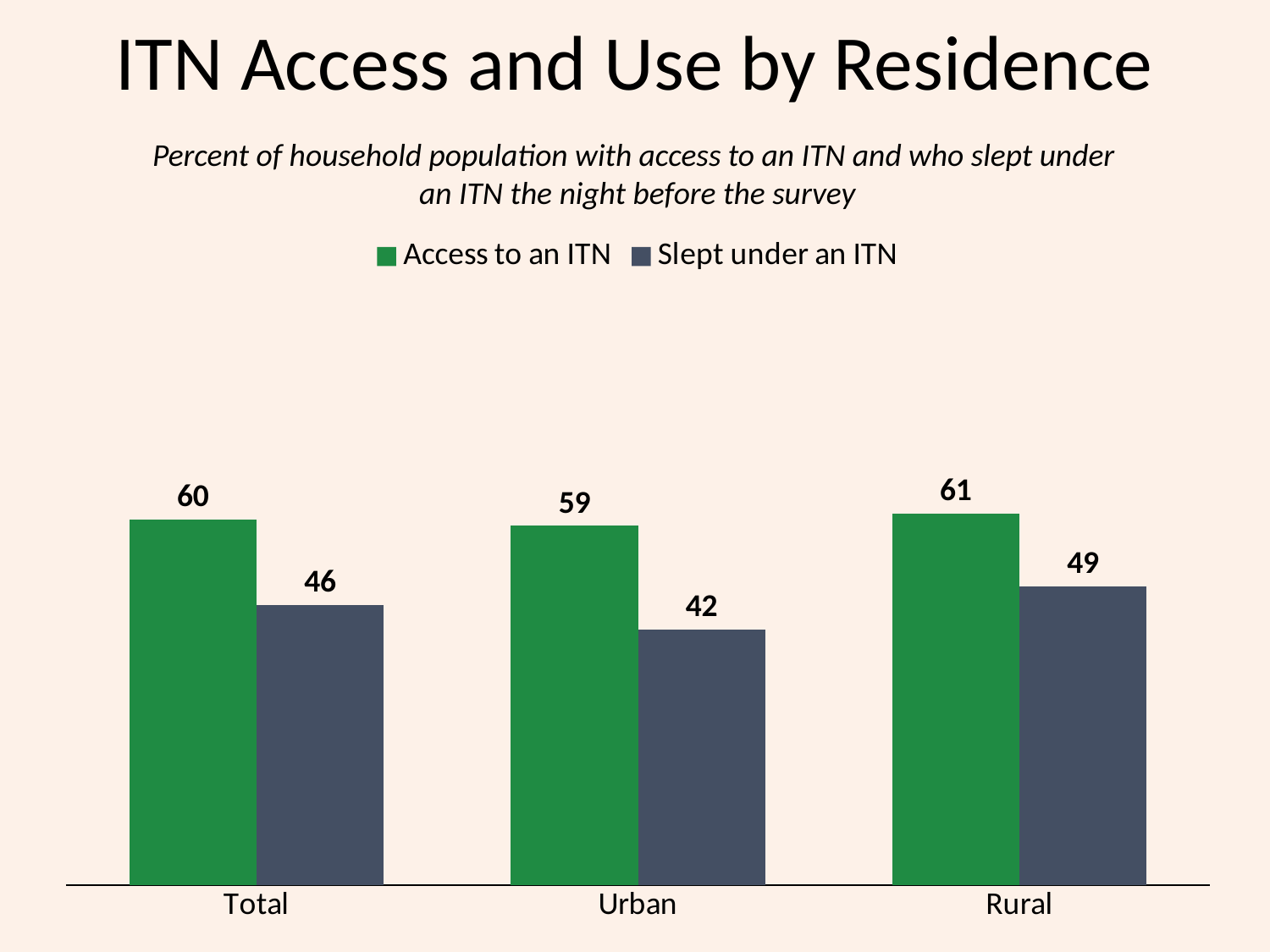

# ITN Access and Use by Residence
Percent of household population with access to an ITN and who slept under
an ITN the night before the survey

### Chart

| Category | Access to an ITN | Slept under an ITN |
|---|---|---|
| Total | 60.0 | 46.0 |
| Urban | 59.0 | 42.0 |
| Rural | 61.0 | 49.0 |